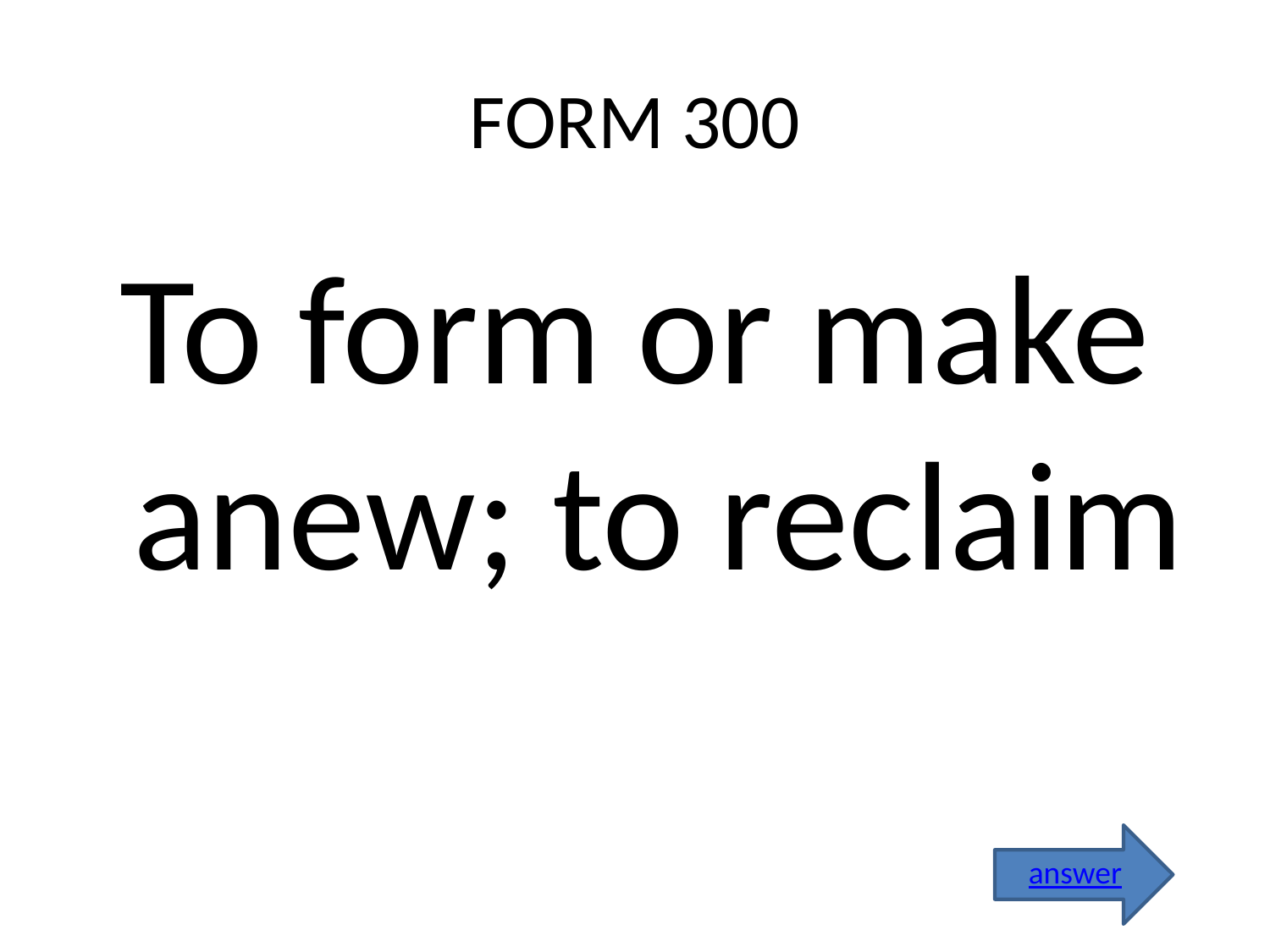

# FORM 300
To form or make anew; to reclaim

answer